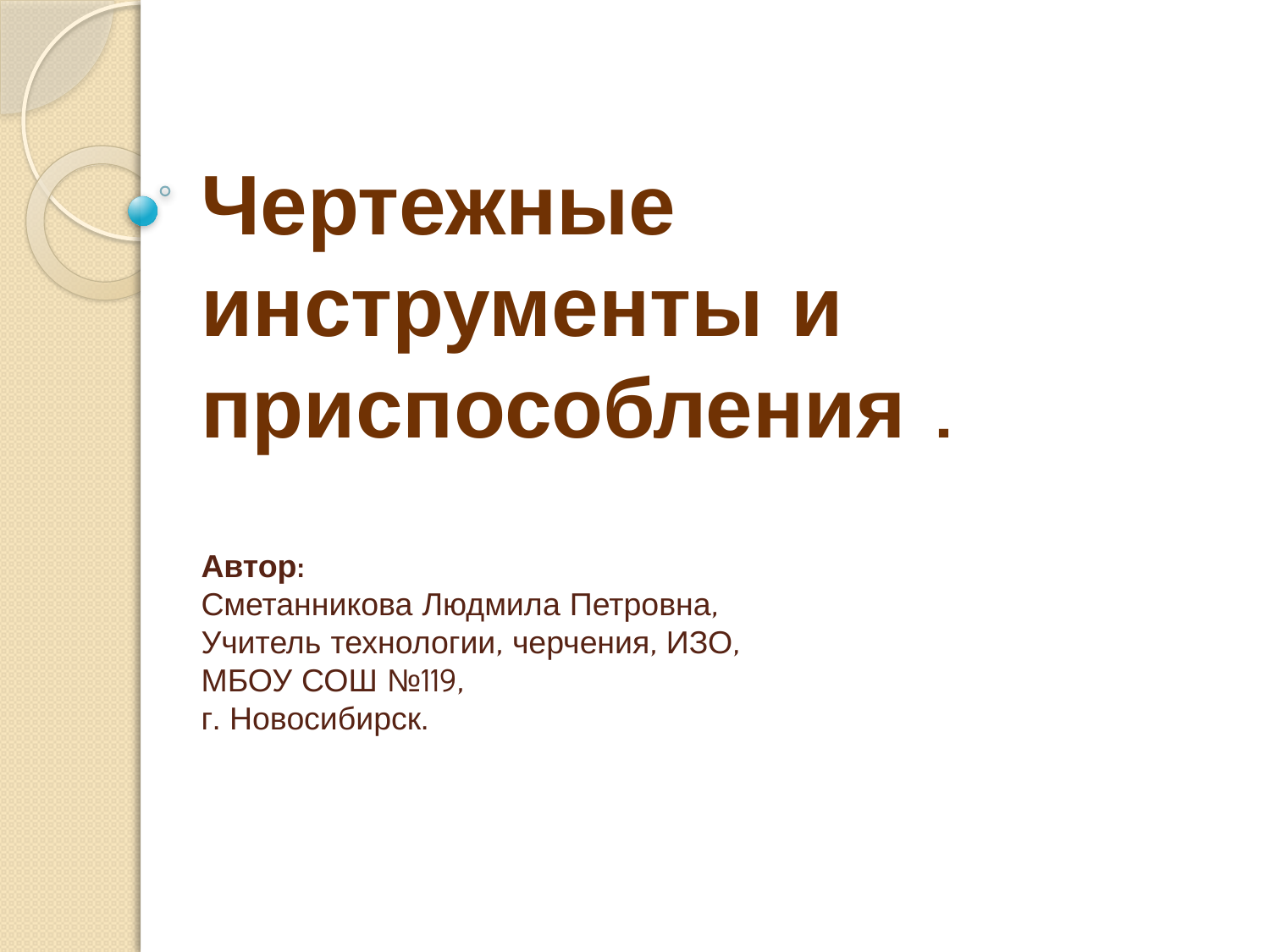

# Чертежные инструменты и приспособления . Автор: Сметанникова Людмила Петровна, Учитель технологии, черчения, ИЗО, МБОУ СОШ №119, г. Новосибирск.